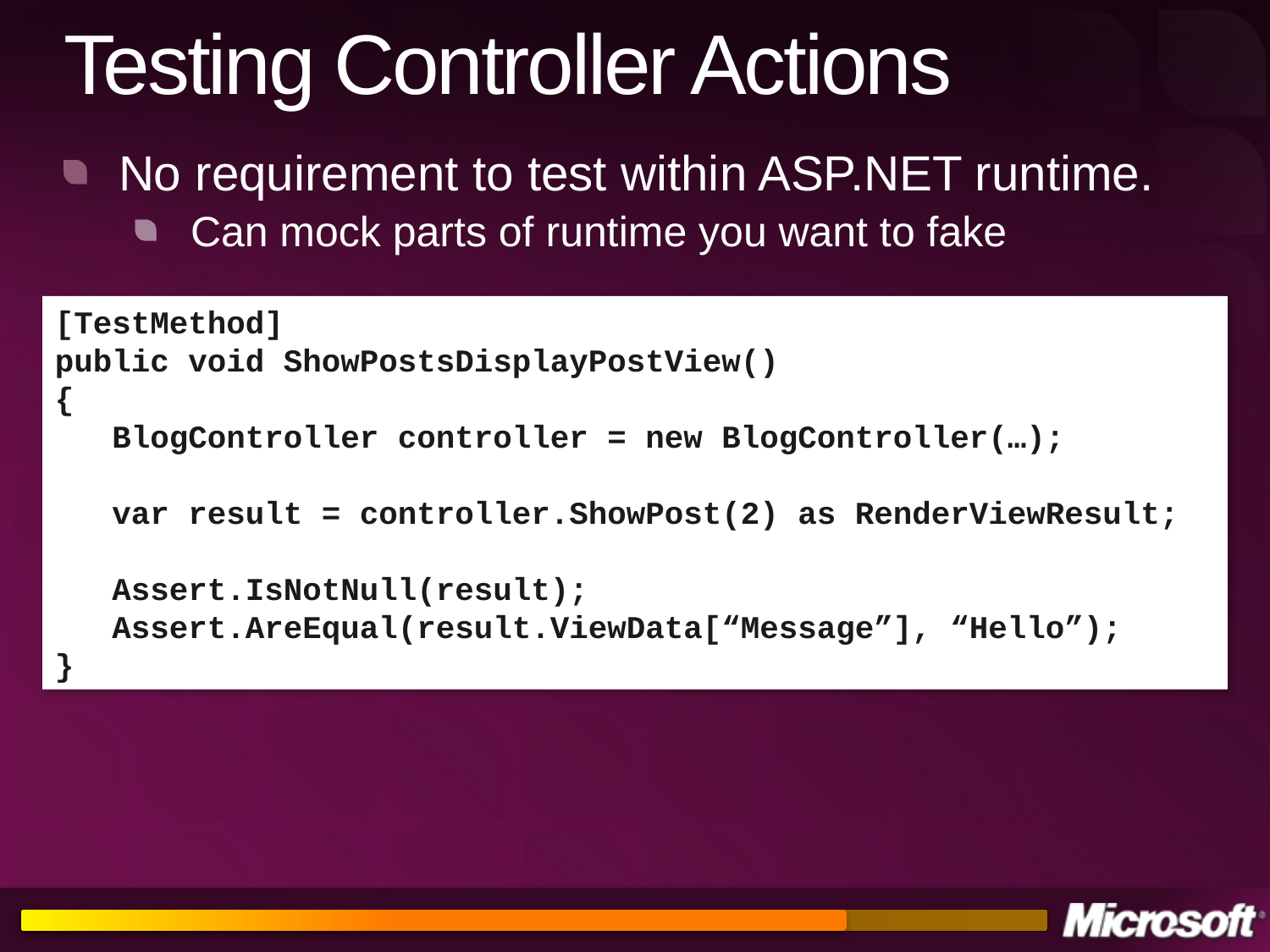

# Testing Controller Actions
No requirement to test within ASP.NET runtime.
Can mock parts of runtime you want to fake

[TestMethod]
public void ShowPostsDisplayPostView()
{
   BlogController controller = new BlogController(…);

   var result = controller.ShowPost(2) as RenderViewResult;

   Assert.IsNotNull(result);
   Assert.AreEqual(result.ViewData[“Message”], “Hello”);
}